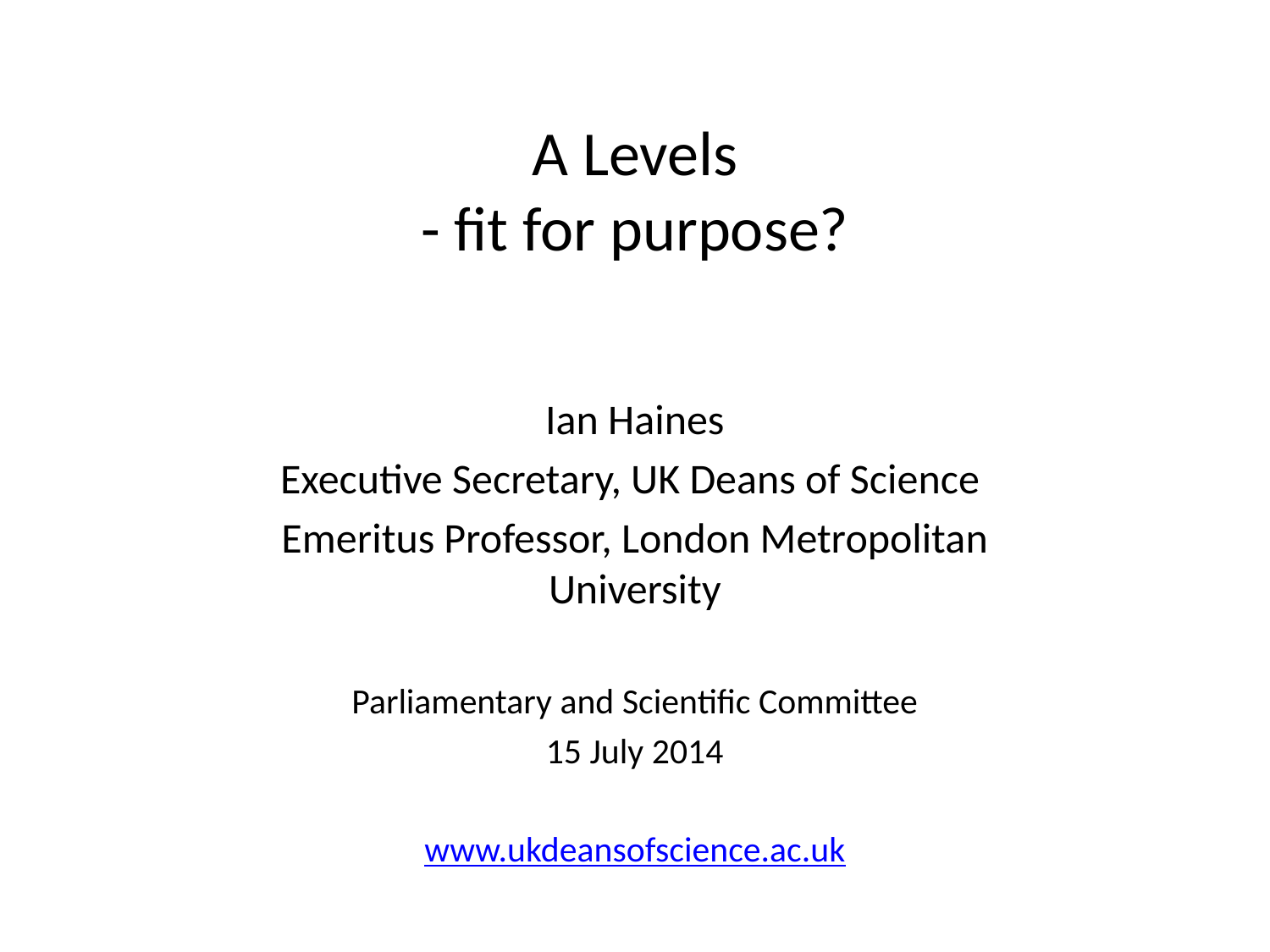

# A Levels - fit for purpose?
Ian Haines
Executive Secretary, UK Deans of Science
Emeritus Professor, London Metropolitan University

Parliamentary and Scientific Committee
15 July 2014

www.ukdeansofscience.ac.uk